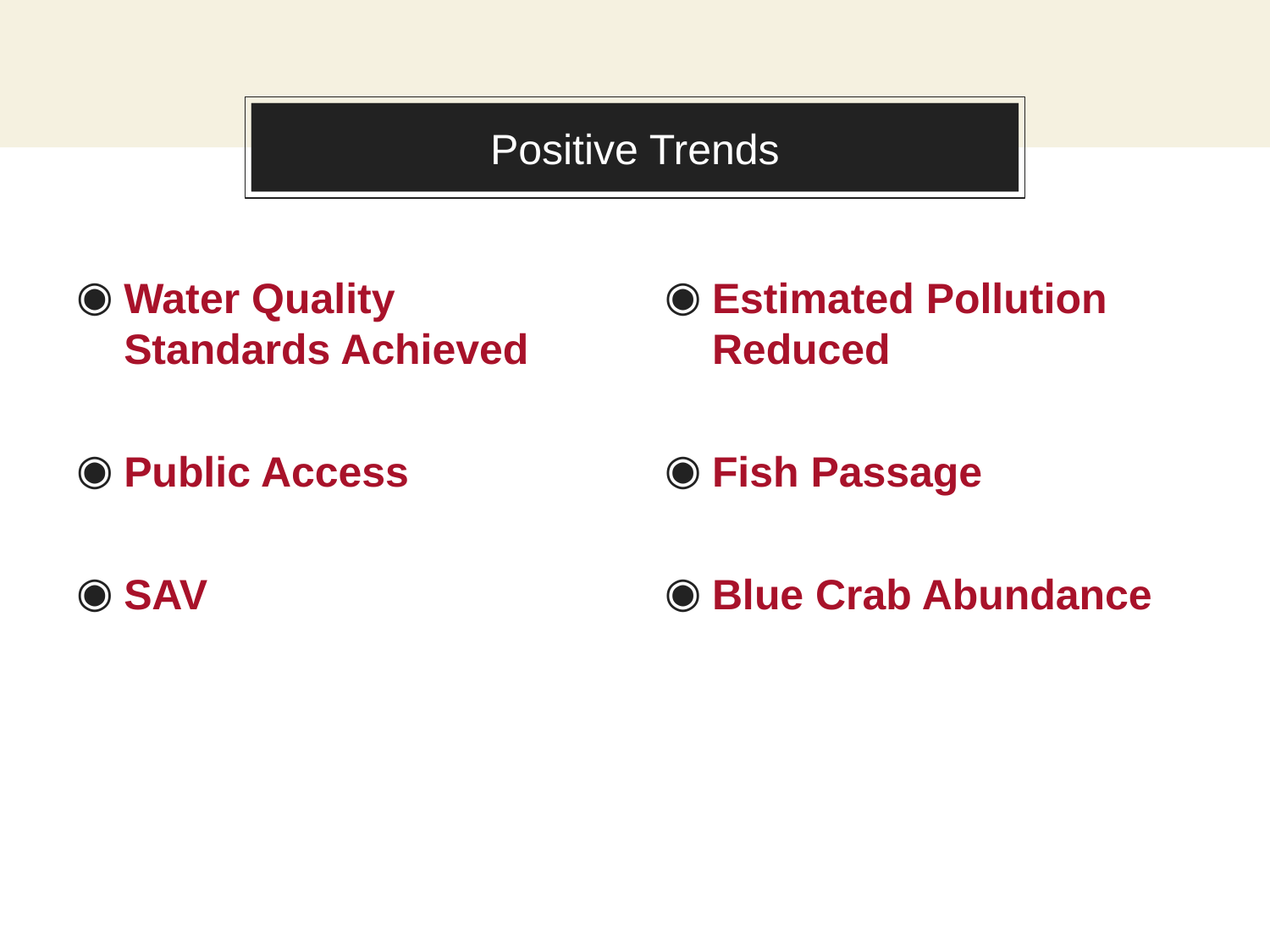

You can also split your content
# Positive Trends
Water Quality Standards Achieved

Public Access

SAV

Estimated Pollution Reduced

Fish Passage

Blue Crab Abundance